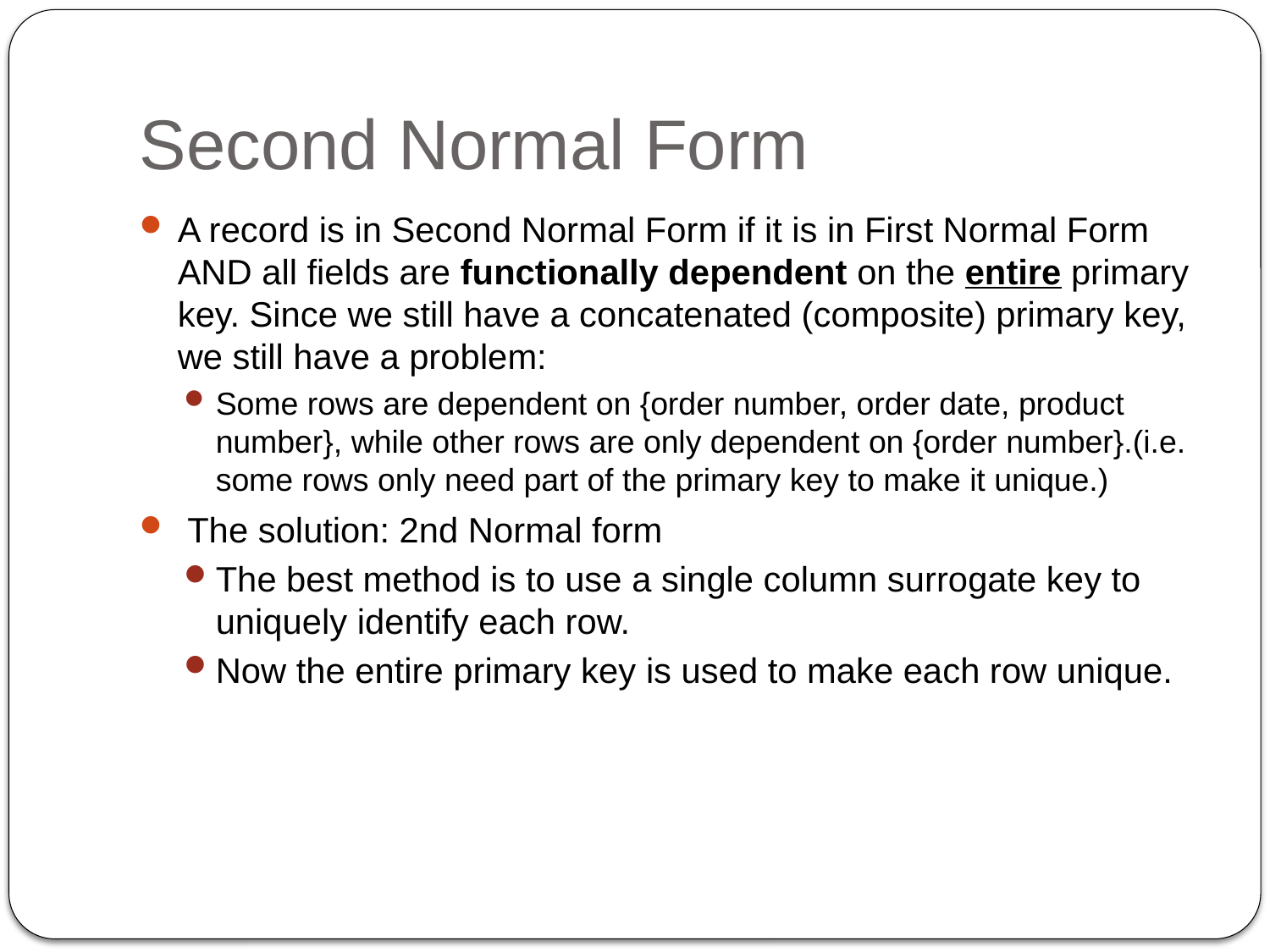

# Second Normal Form
A record is in Second Normal Form if it is in First Normal Form AND all fields are functionally dependent on the entire primary key. Since we still have a concatenated (composite) primary key, we still have a problem:
Some rows are dependent on {order number, order date, product number}, while other rows are only dependent on {order number}.(i.e. some rows only need part of the primary key to make it unique.)
 The solution: 2nd Normal form
The best method is to use a single column surrogate key to uniquely identify each row.
Now the entire primary key is used to make each row unique.